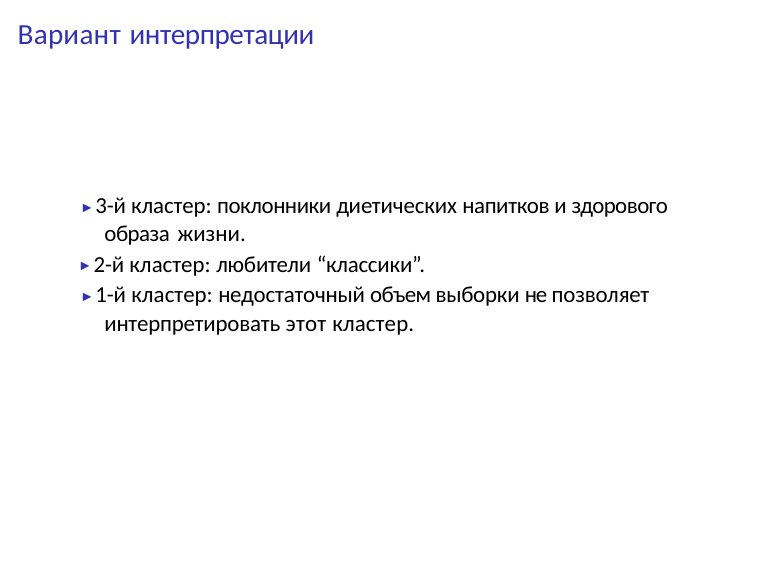

# Вариант интерпретации
► 3-й кластер: поклонники диетических напитков и здорового  образа жизни.
► 2-й кластер: любители “классики”.
► 1-й кластер: недостаточный объем выборки не позволяет  интерпретировать этот кластер.